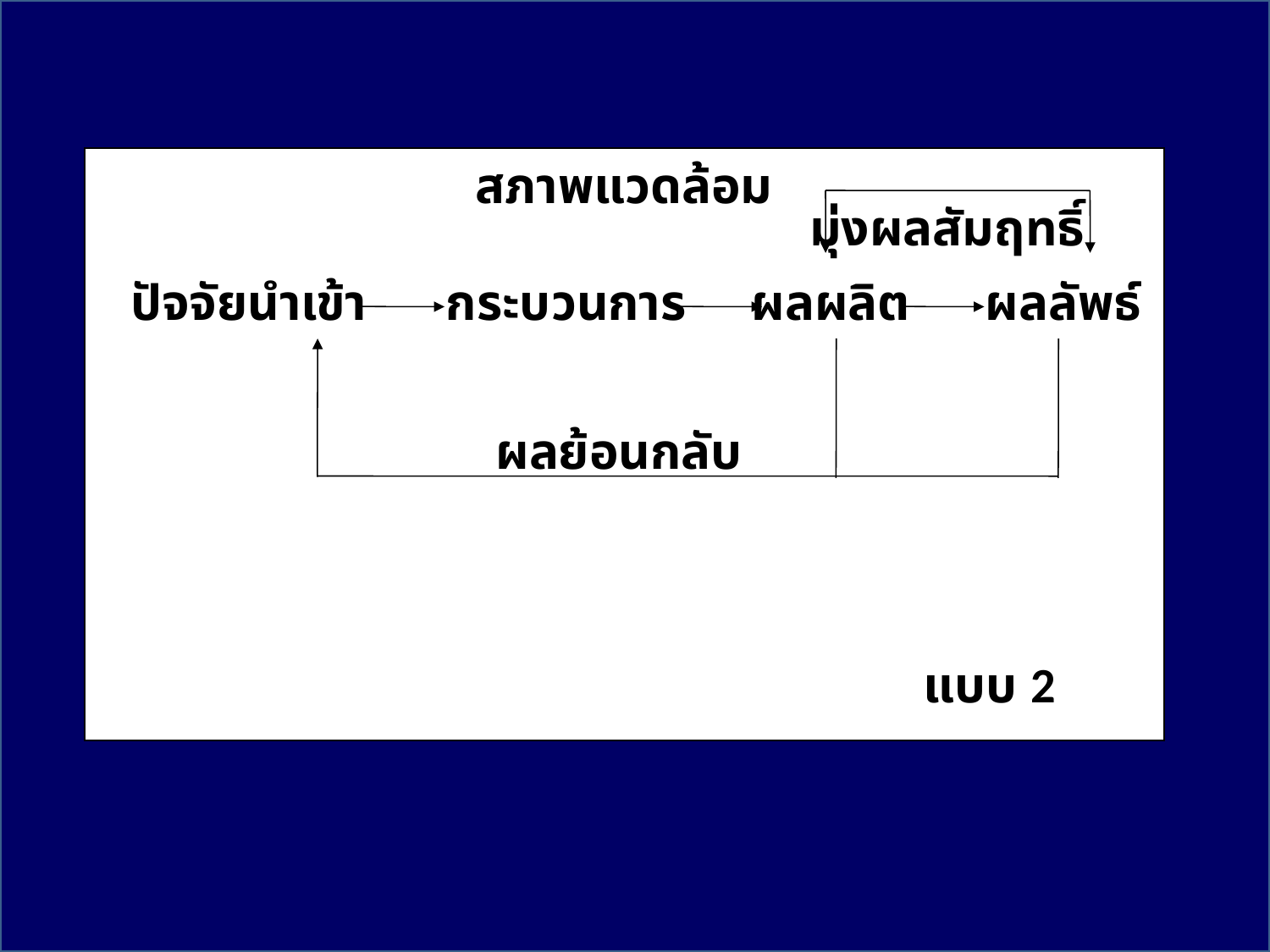

สภาพแวดล้อม

มุ่งผลสัมฤทธิ์
ปัจจัยนำเข้า
กระบวนการ
ผลผลิต
ผลลัพธ์
ผลย้อนกลับ
แบบ 2